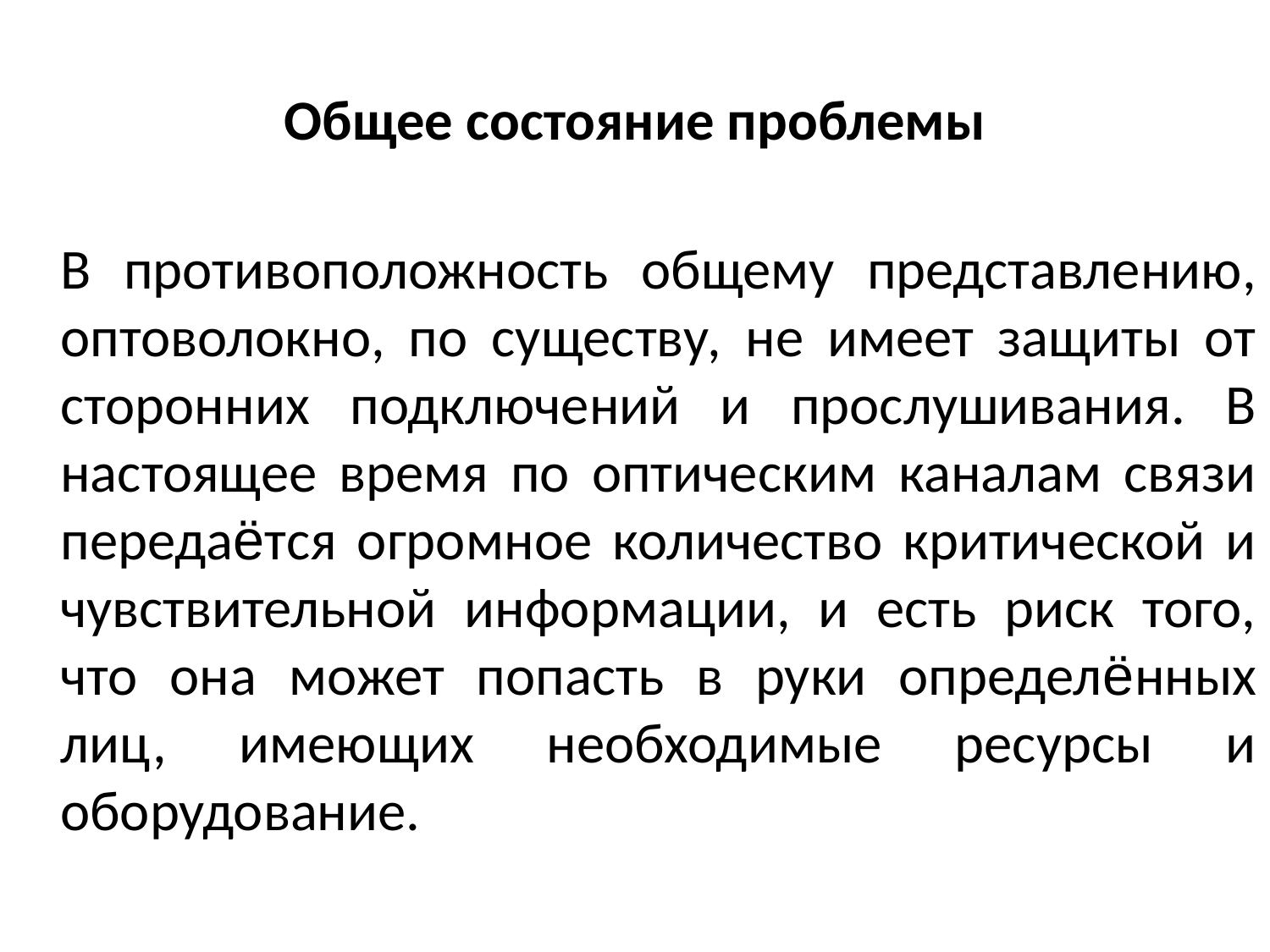

# Общее состояние проблемы
	В противоположность общему представлению, оптоволокно, по существу, не имеет защиты от сторонних подключений и прослушивания. В настоящее время по оптическим каналам связи передаётся огромное количество критической и чувствительной информации, и есть риск того, что она может попасть в руки определённых лиц, имеющих необходимые ресурсы и оборудование.